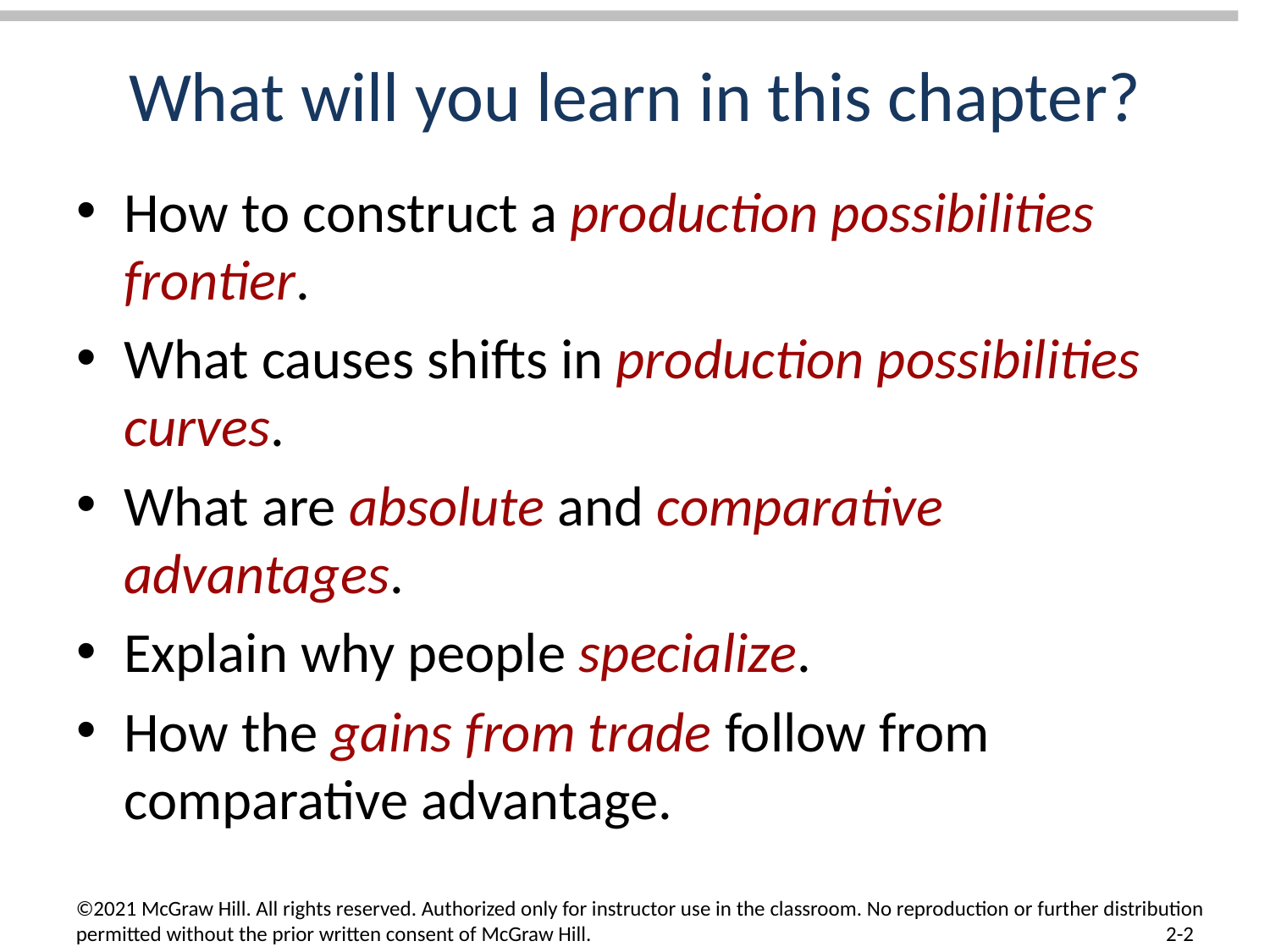

# What will you learn in this chapter?
How to construct a production possibilities frontier.
What causes shifts in production possibilities curves.
What are absolute and comparative advantages.
Explain why people specialize.
How the gains from trade follow from comparative advantage.